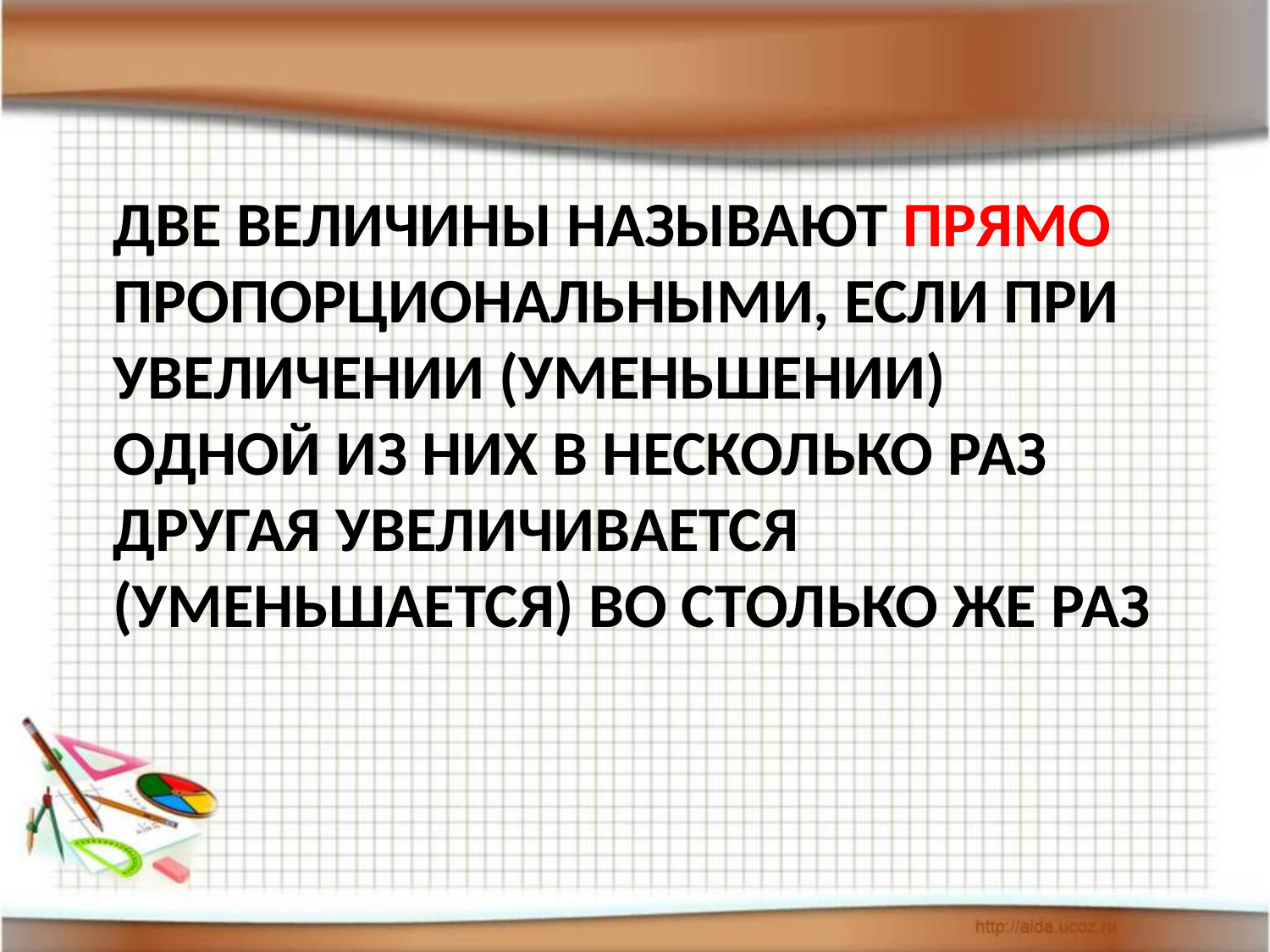

# Две величины называют прямо пропорциональными, если при увеличении (уменьшении) одной из них в несколько раз другая увеличивается (уменьшается) во столько же раз